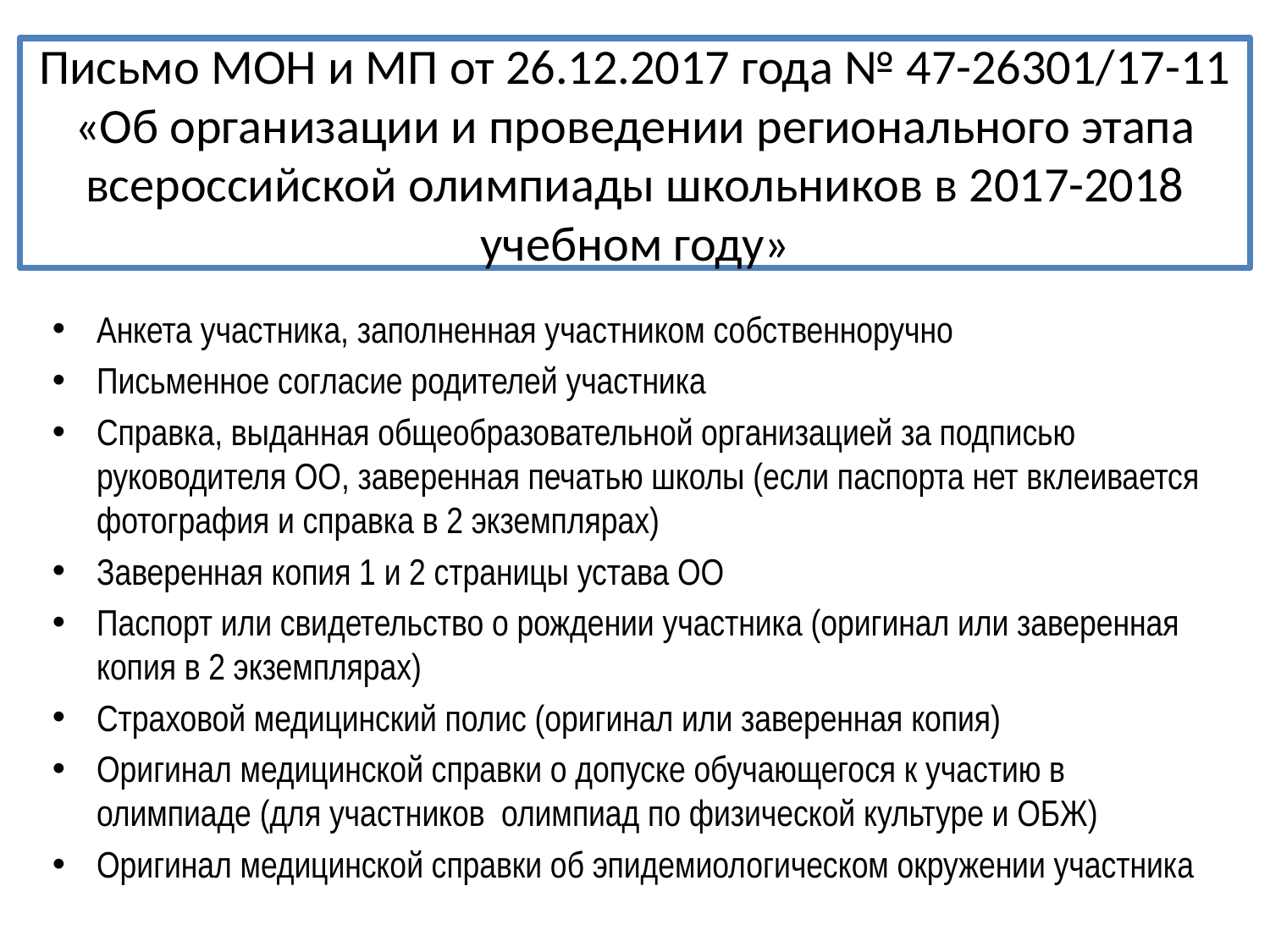

# Письмо МОН и МП от 26.12.2017 года № 47-26301/17-11 «Об организации и проведении регионального этапа всероссийской олимпиады школьников в 2017-2018 учебном году»
Анкета участника, заполненная участником собственноручно
Письменное согласие родителей участника
Справка, выданная общеобразовательной организацией за подписью руководителя ОО, заверенная печатью школы (если паспорта нет вклеивается фотография и справка в 2 экземплярах)
Заверенная копия 1 и 2 страницы устава ОО
Паспорт или свидетельство о рождении участника (оригинал или заверенная копия в 2 экземплярах)
Страховой медицинский полис (оригинал или заверенная копия)
Оригинал медицинской справки о допуске обучающегося к участию в олимпиаде (для участников  олимпиад по физической культуре и ОБЖ)
Оригинал медицинской справки об эпидемиологическом окружении участника